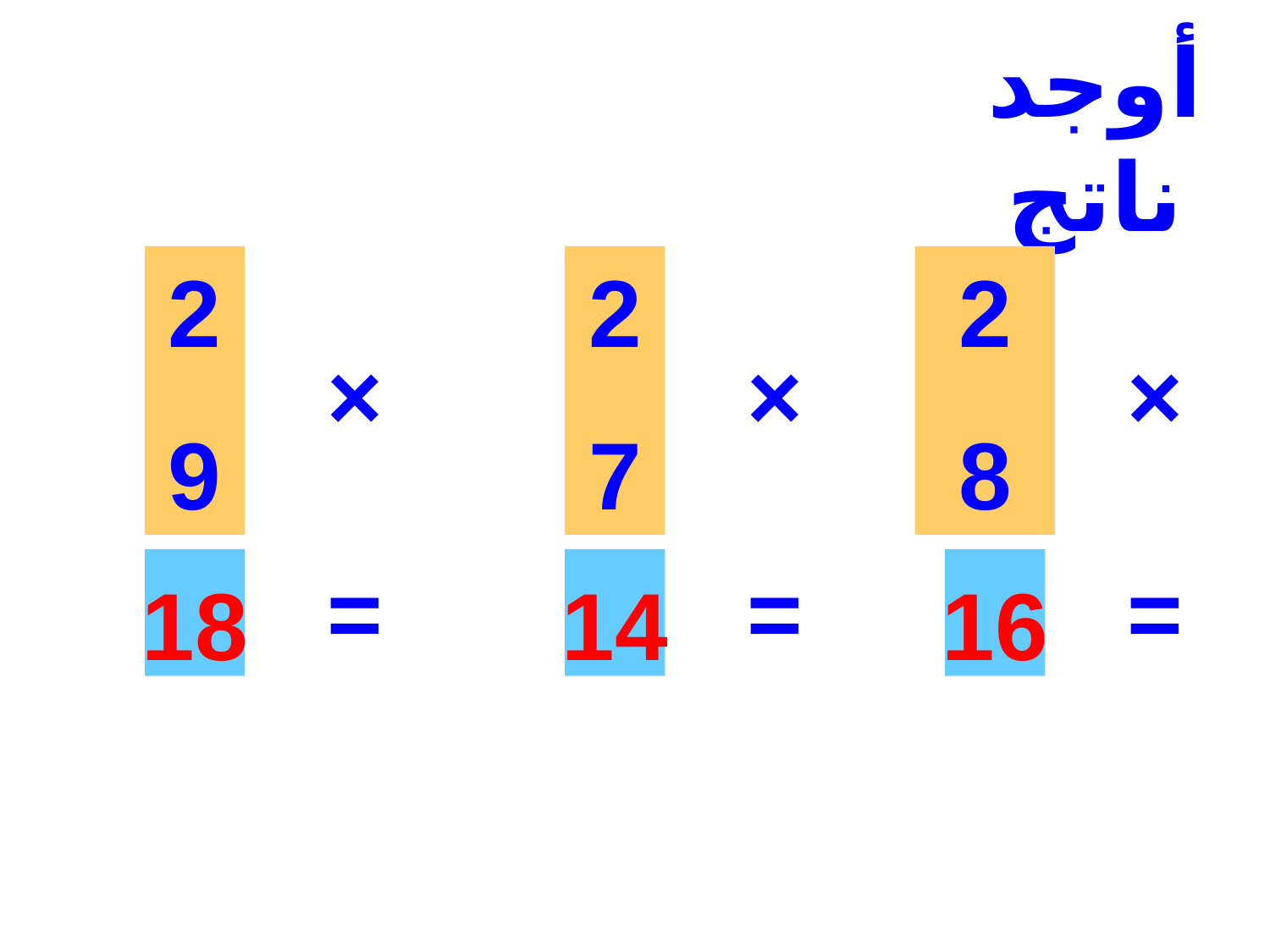

أوجد ناتج
2
9
2
7
2
8
×
×
×
=
=
=

18
14
16